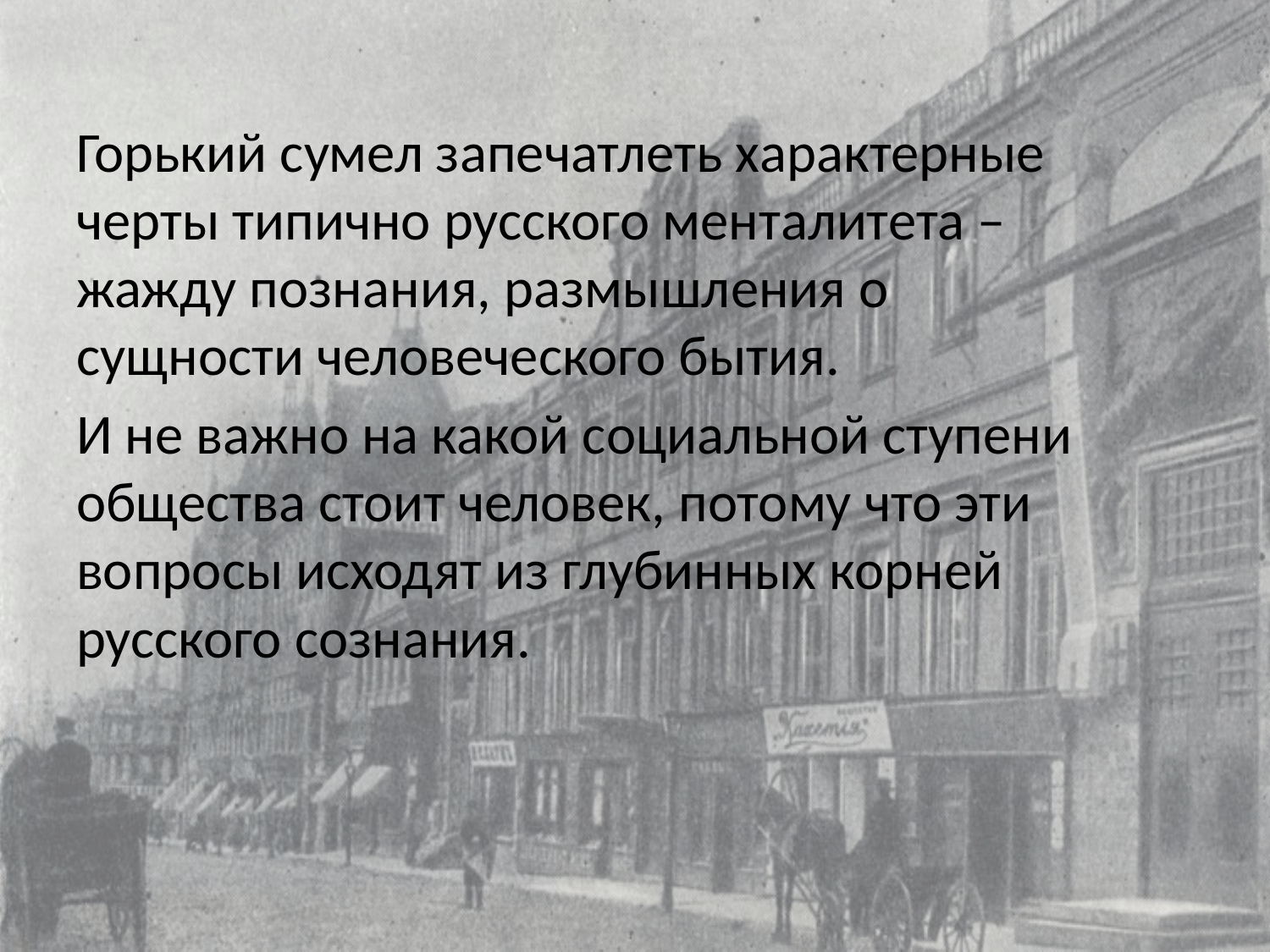

Горький сумел запечатлеть характерные черты типично русского менталитета – жажду познания, размышления о сущности человеческого бытия.
И не важно на какой социальной ступени общества стоит человек, потому что эти вопросы исходят из глубинных корней русского сознания.